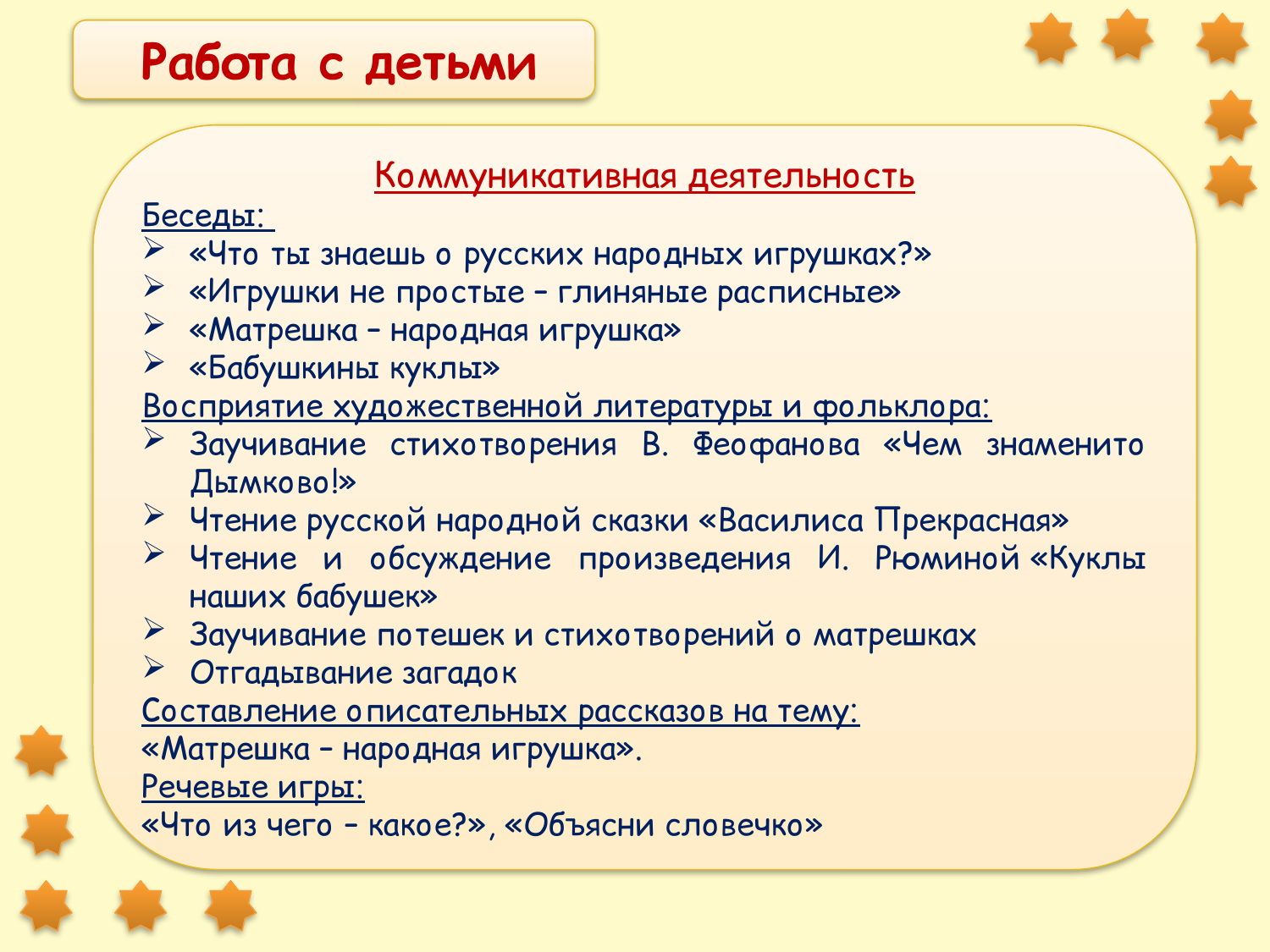

Работа с детьми

Коммуникативная деятельность
Беседы:
«Что ты знаешь о русских народных игрушках?»
«Игрушки не простые – глиняные расписные»
«Матрешка – народная игрушка»
«Бабушкины куклы»
Восприятие художественной литературы и фольклора:
Заучивание стихотворения В. Феофанова «Чем знаменито Дымково!»
Чтение русской народной сказки «Василиса Прекрасная»
Чтение и обсуждение произведения И. Рюминой «Куклы наших бабушек»
Заучивание потешек и стихотворений о матрешках
Отгадывание загадок
Составление описательных рассказов на тему:
«Матрешка – народная игрушка».
Речевые игры:
«Что из чего – какое?», «Объясни словечко»